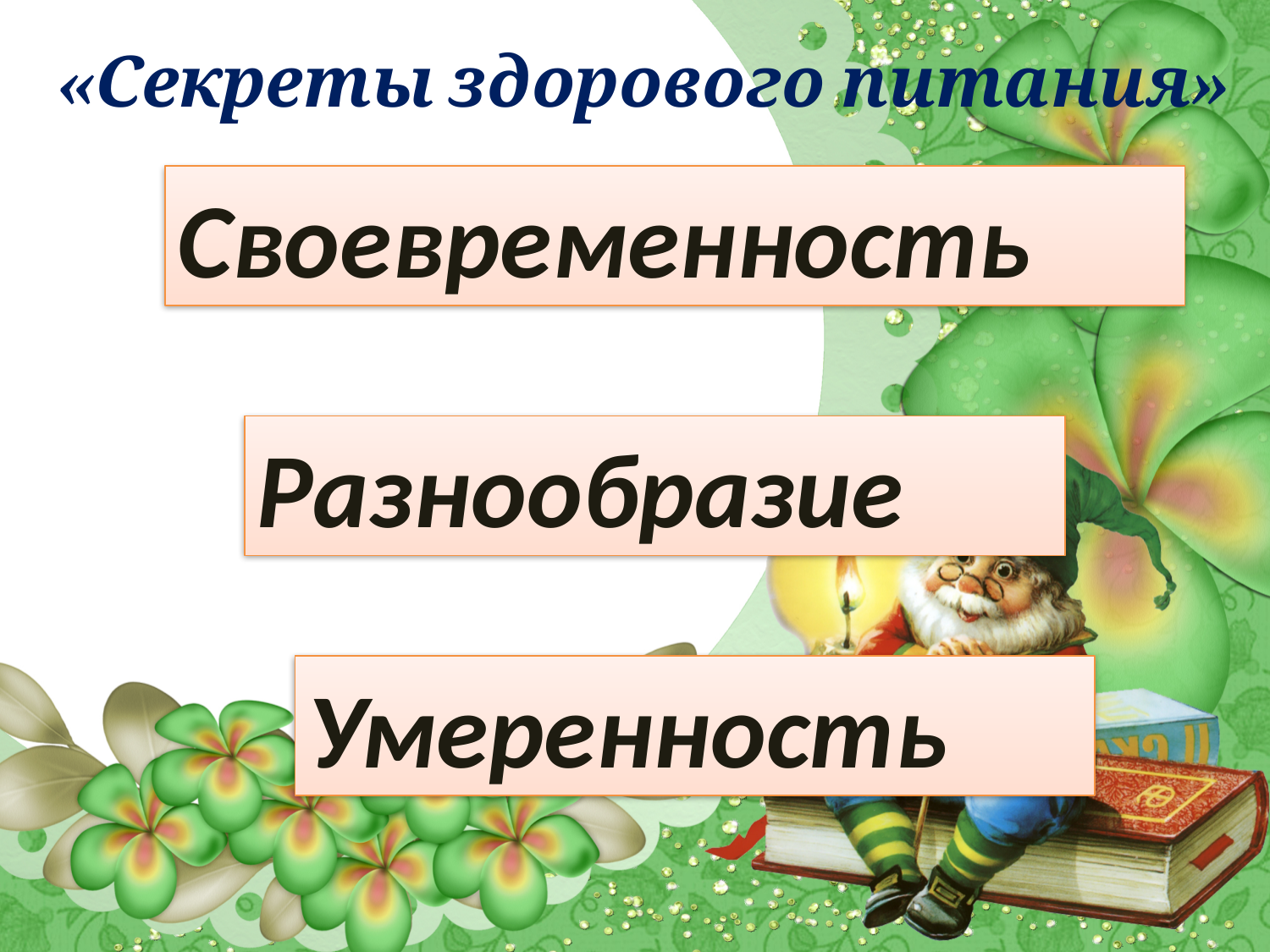

# «Секреты здорового питания»
Своевременность
Разнообразие
Умеренность